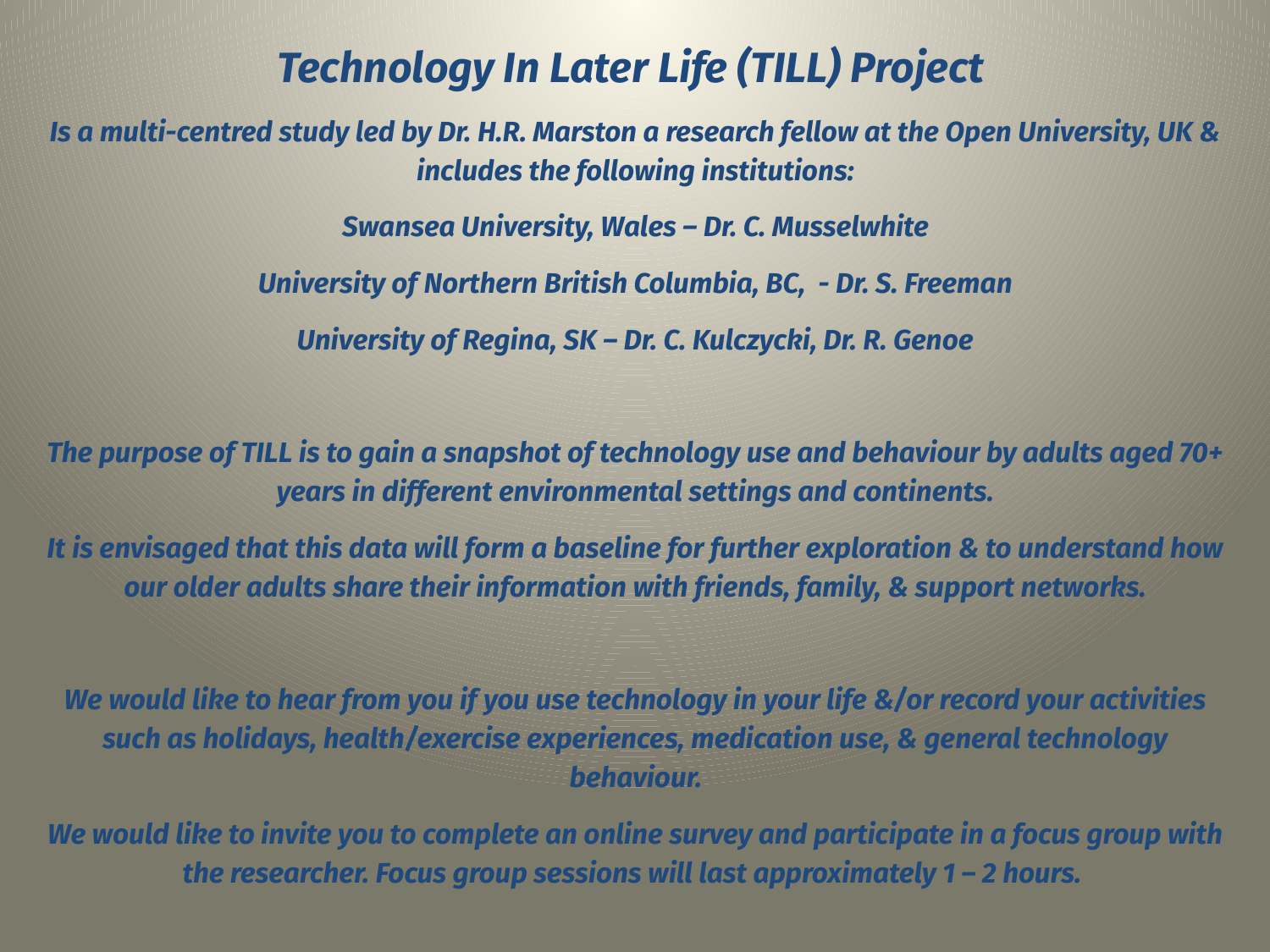

Technology In Later Life (TILL) Project
Is a multi-centred study led by Dr. H.R. Marston a research fellow at the Open University, UK & includes the following institutions:
Swansea University, Wales – Dr. C. Musselwhite
University of Northern British Columbia, BC,  - Dr. S. Freeman
University of Regina, SK – Dr. C. Kulczycki, Dr. R. Genoe

The purpose of TILL is to gain a snapshot of technology use and behaviour by adults aged 70+ years in different environmental settings and continents.
It is envisaged that this data will form a baseline for further exploration & to understand how our older adults share their information with friends, family, & support networks.

We would like to hear from you if you use technology in your life &/or record your activities such as holidays, health/exercise experiences, medication use, & general technology behaviour.
We would like to invite you to complete an online survey and participate in a focus group with the researcher. Focus group sessions will last approximately 1 – 2 hours.